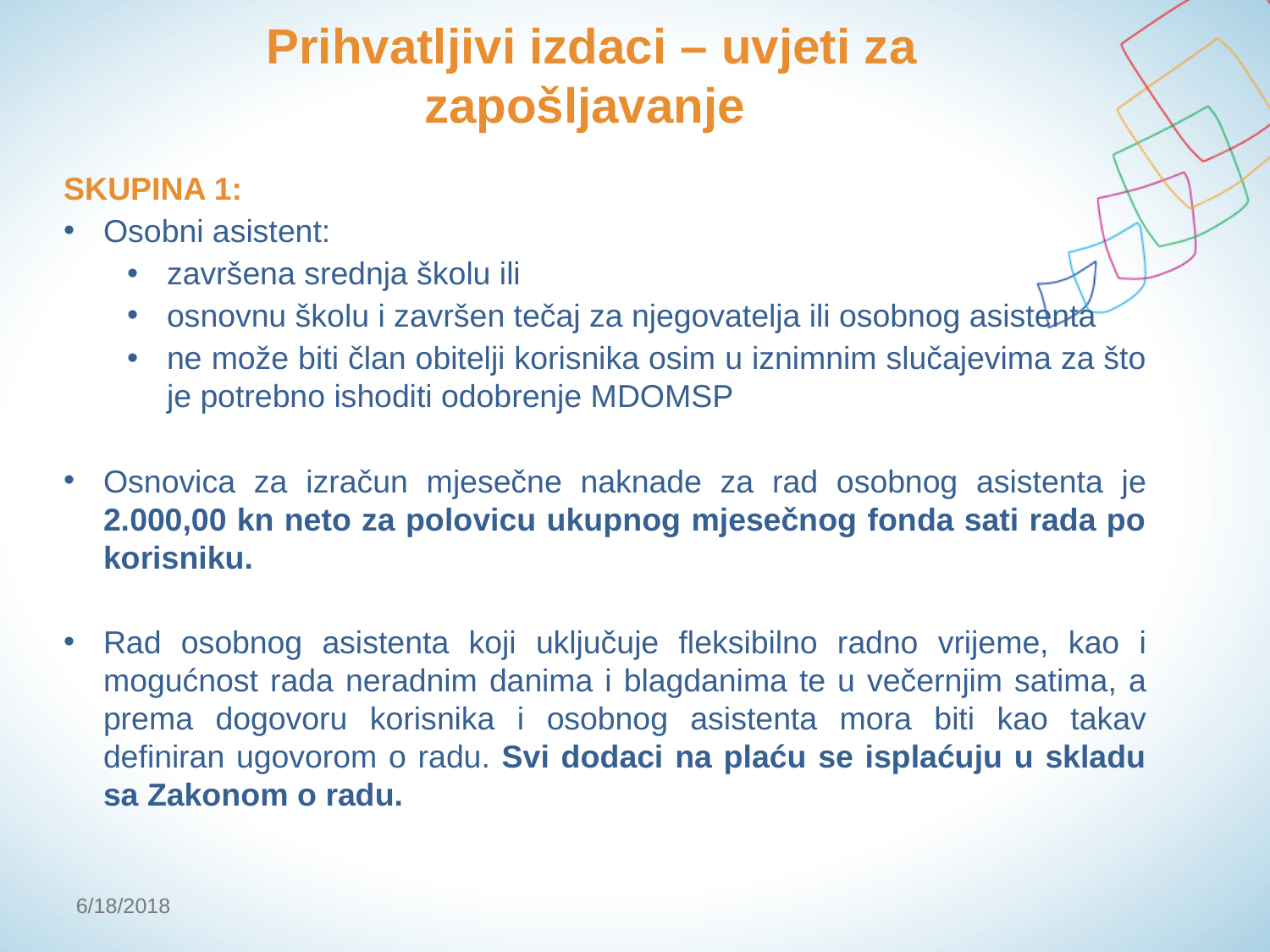

# Prihvatljivi izdaci – uvjeti za zapošljavanje
SKUPINA 1:
Osobni asistent:
završena srednja školu ili
osnovnu školu i završen tečaj za njegovatelja ili osobnog asistenta
ne može biti član obitelji korisnika osim u iznimnim slučajevima za što je potrebno ishoditi odobrenje MDOMSP

Osnovica za izračun mjesečne naknade za rad osobnog asistenta je 2.000,00 kn neto za polovicu ukupnog mjesečnog fonda sati rada po korisniku.

Rad osobnog asistenta koji uključuje fleksibilno radno vrijeme, kao i mogućnost rada neradnim danima i blagdanima te u večernjim satima, a prema dogovoru korisnika i osobnog asistenta mora biti kao takav definiran ugovorom o radu. Svi dodaci na plaću se isplaćuju u skladu sa Zakonom o radu.